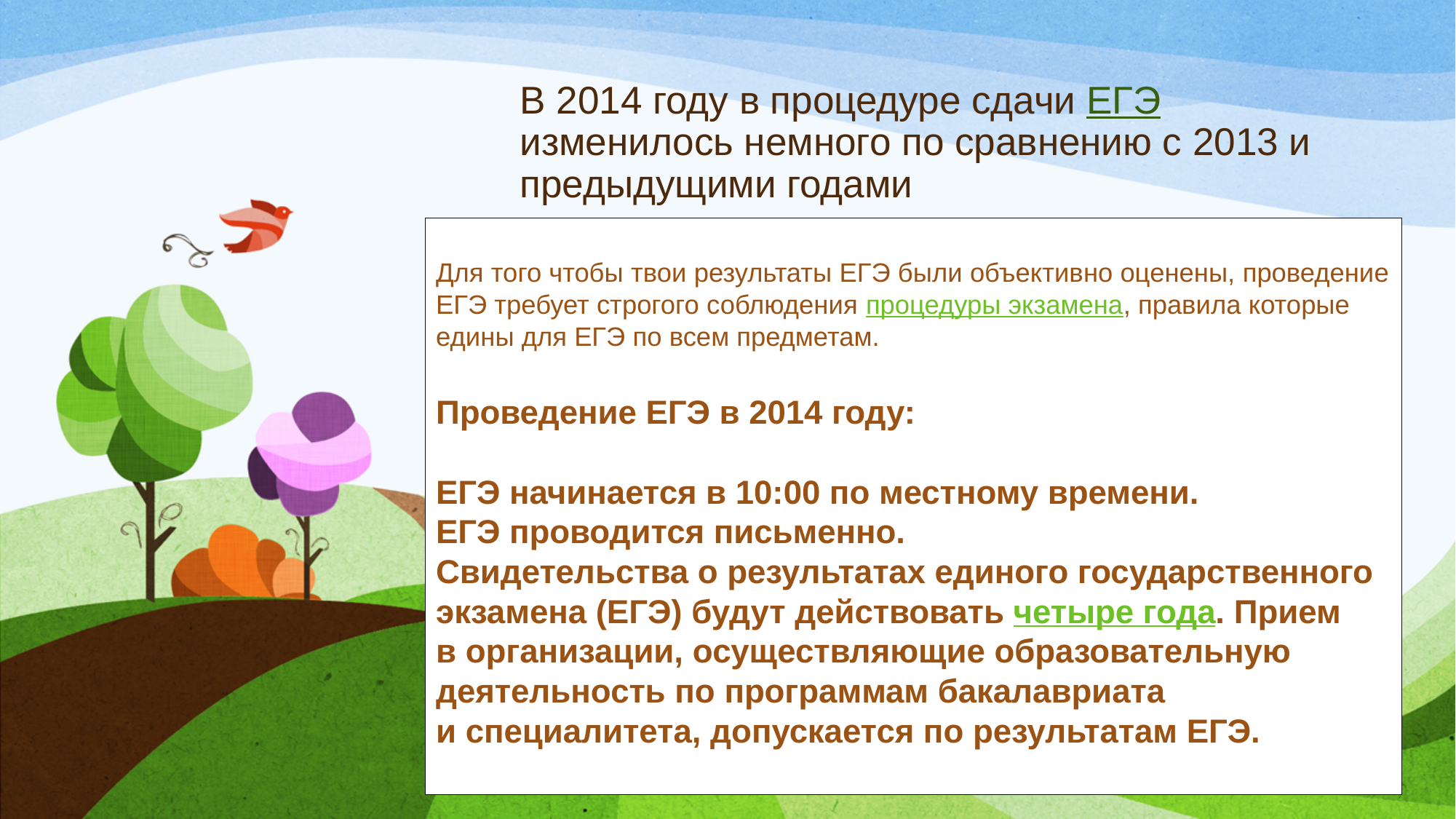

# В 2014 году в процедуре сдачи ЕГЭ изменилось немного по сравнению с 2013 и предыдущими годами

Для того чтобы твои результаты ЕГЭ были объективно оценены, проведение ЕГЭ требует строгого соблюдения процедуры экзамена, правила которые едины для ЕГЭ по всем предметам.

Проведение ЕГЭ в 2014 году:

ЕГЭ начинается в 10:00 по местному времени.
ЕГЭ проводится письменно.
Свидетельства о результатах единого государственного экзамена (ЕГЭ) будут действовать четыре года. Прием в организации, осуществляющие образовательную деятельность по программам бакалавриата и специалитета, допускается по результатам ЕГЭ.